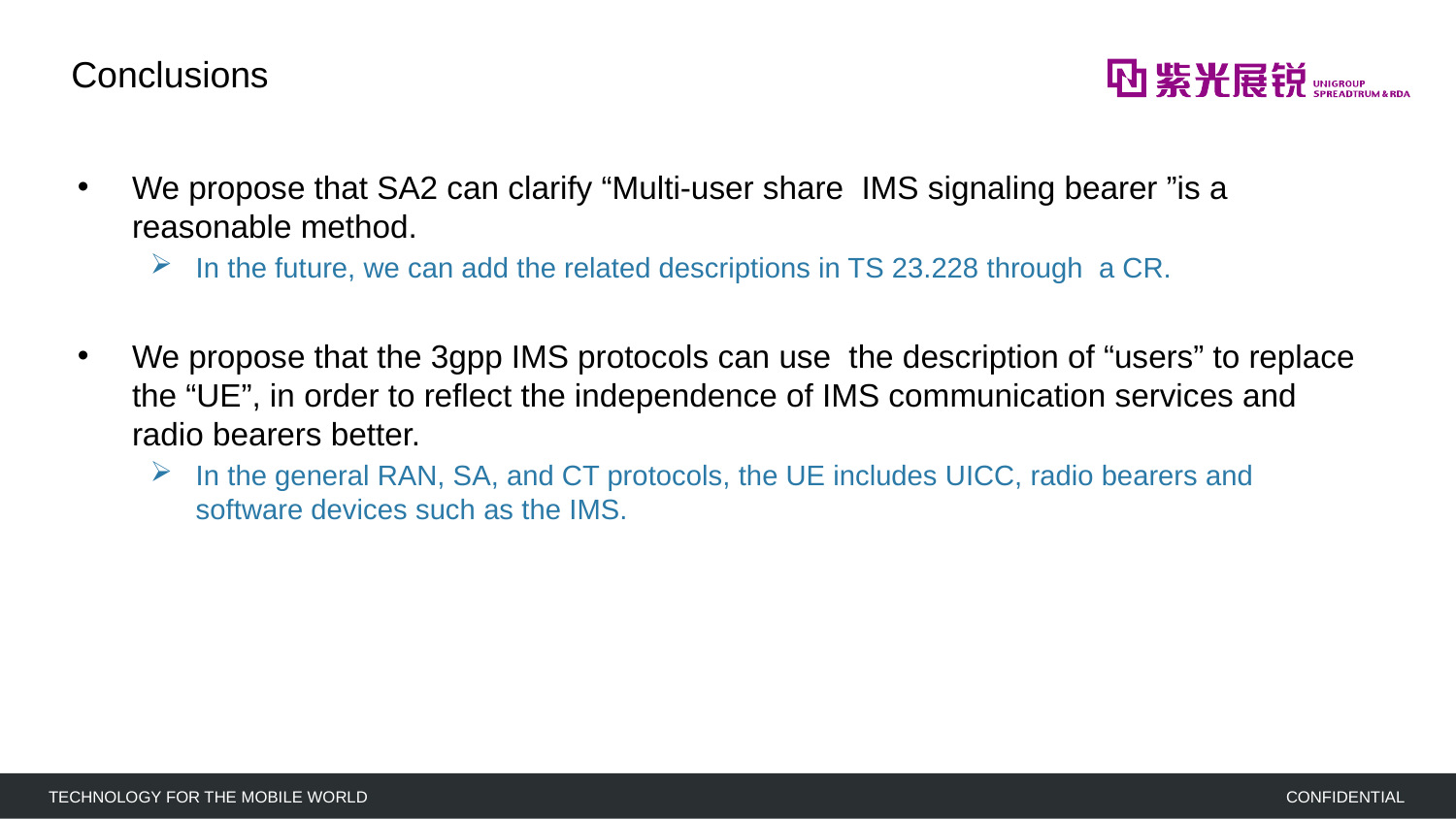

# Conclusions

We propose that SA2 can clarify “Multi-user share  IMS signaling bearer ”is a reasonable method.
In the future, we can add the related descriptions in TS 23.228 through  a CR.

We propose that the 3gpp IMS protocols can use  the description of “users” to replace the “UE”, in order to reflect the independence of IMS communication services and radio bearers better.
In the general RAN, SA, and CT protocols, the UE includes UICC, radio bearers and software devices such as the IMS.